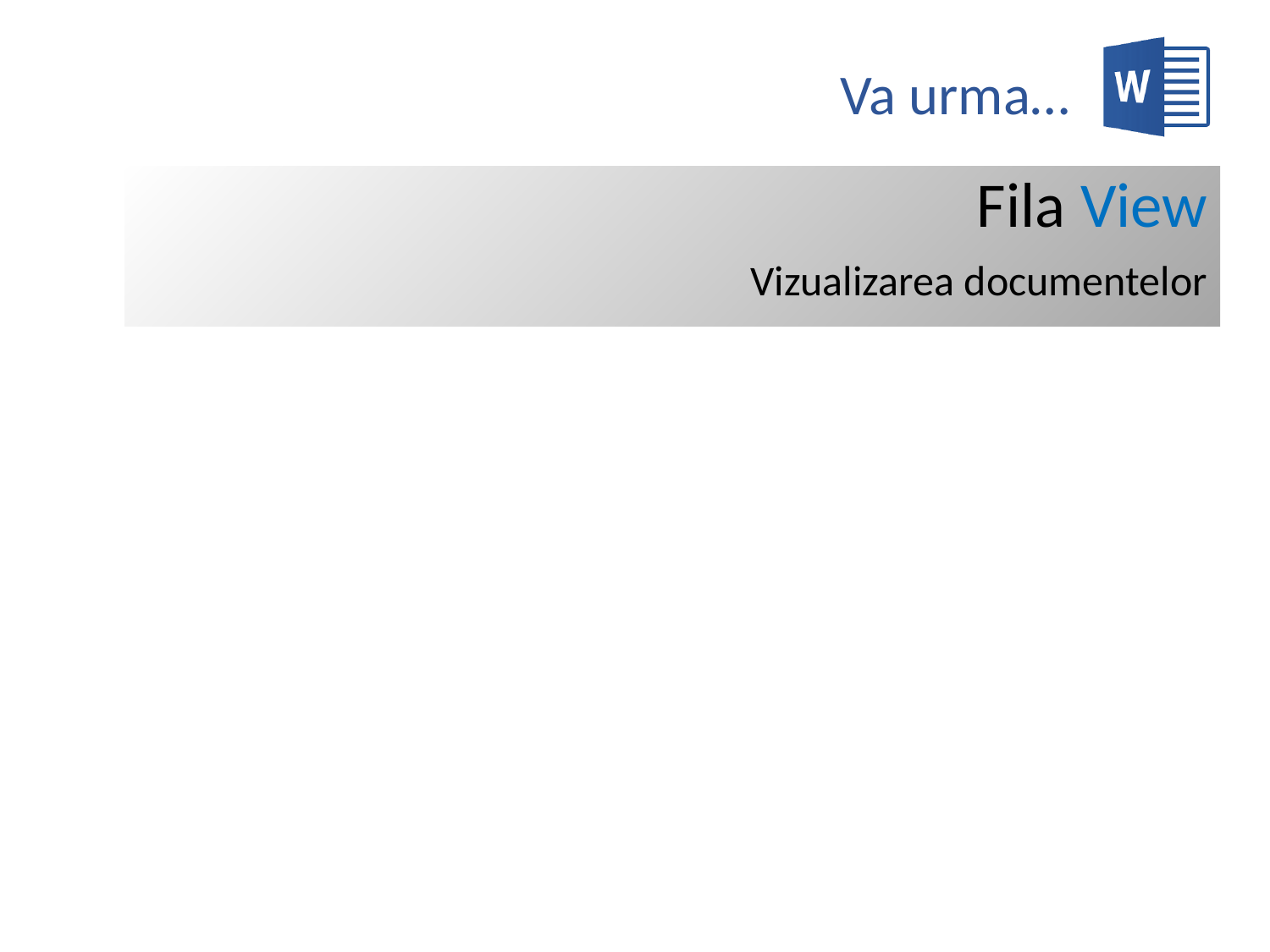

# Va urma…

Fila View
Vizualizarea documentelor